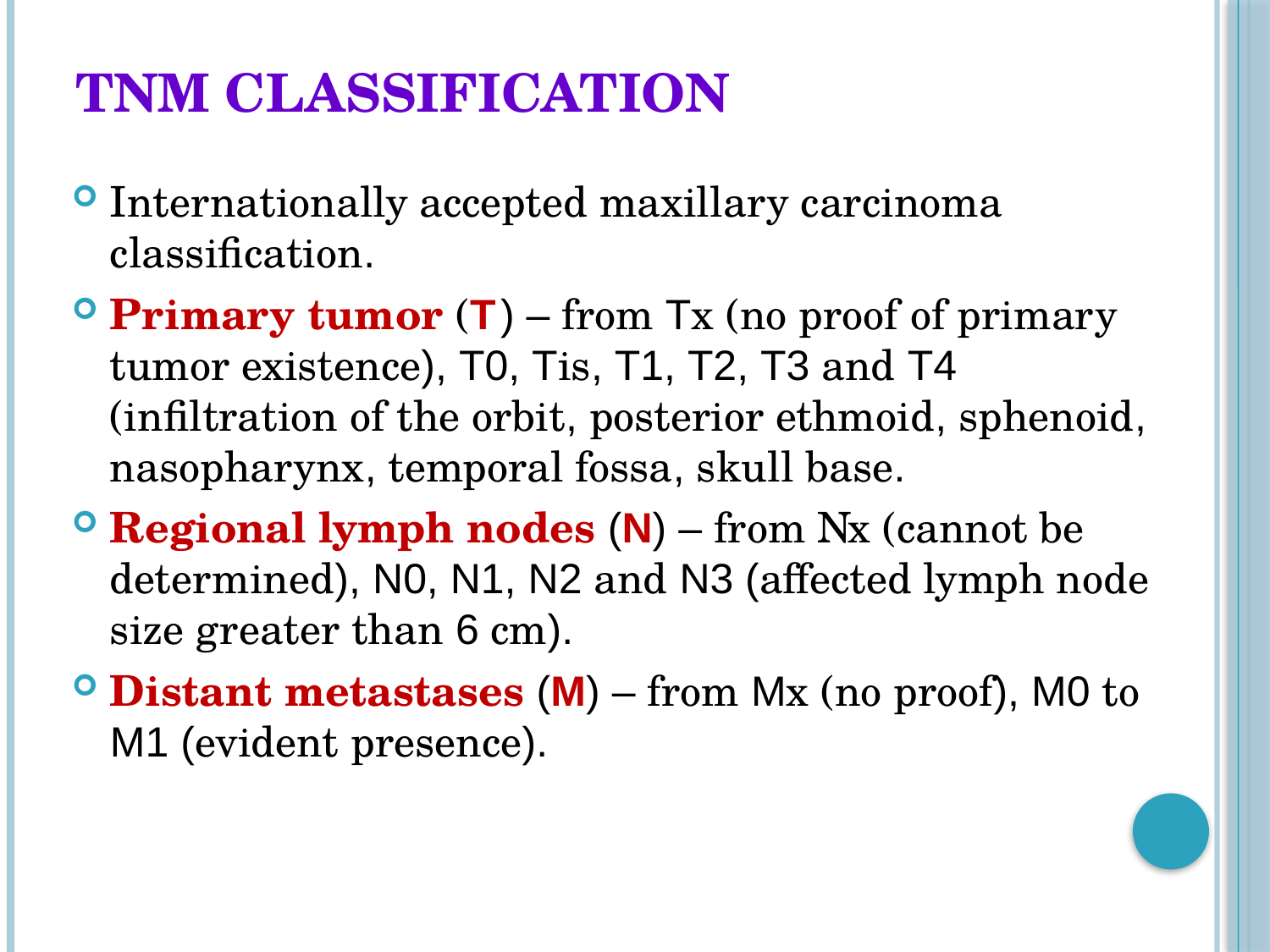

# TNM classification
Internationally accepted maxillary carcinoma classification.
Primary tumor (T) – from Тx (no proof of primary tumor existence), Т0, Тis, Т1, Т2, Т3 and Т4 (infiltration of the orbit, posterior ethmoid, sphenoid, nasopharynx, temporal fossa, skull base.
Regional lymph nodes (N) – from Nx (cannot be determined), N0, N1, N2 and N3 (affected lymph node size greater than 6 cm).
Distant metastases (М) – from Мx (no proof), М0 to М1 (evident presence).